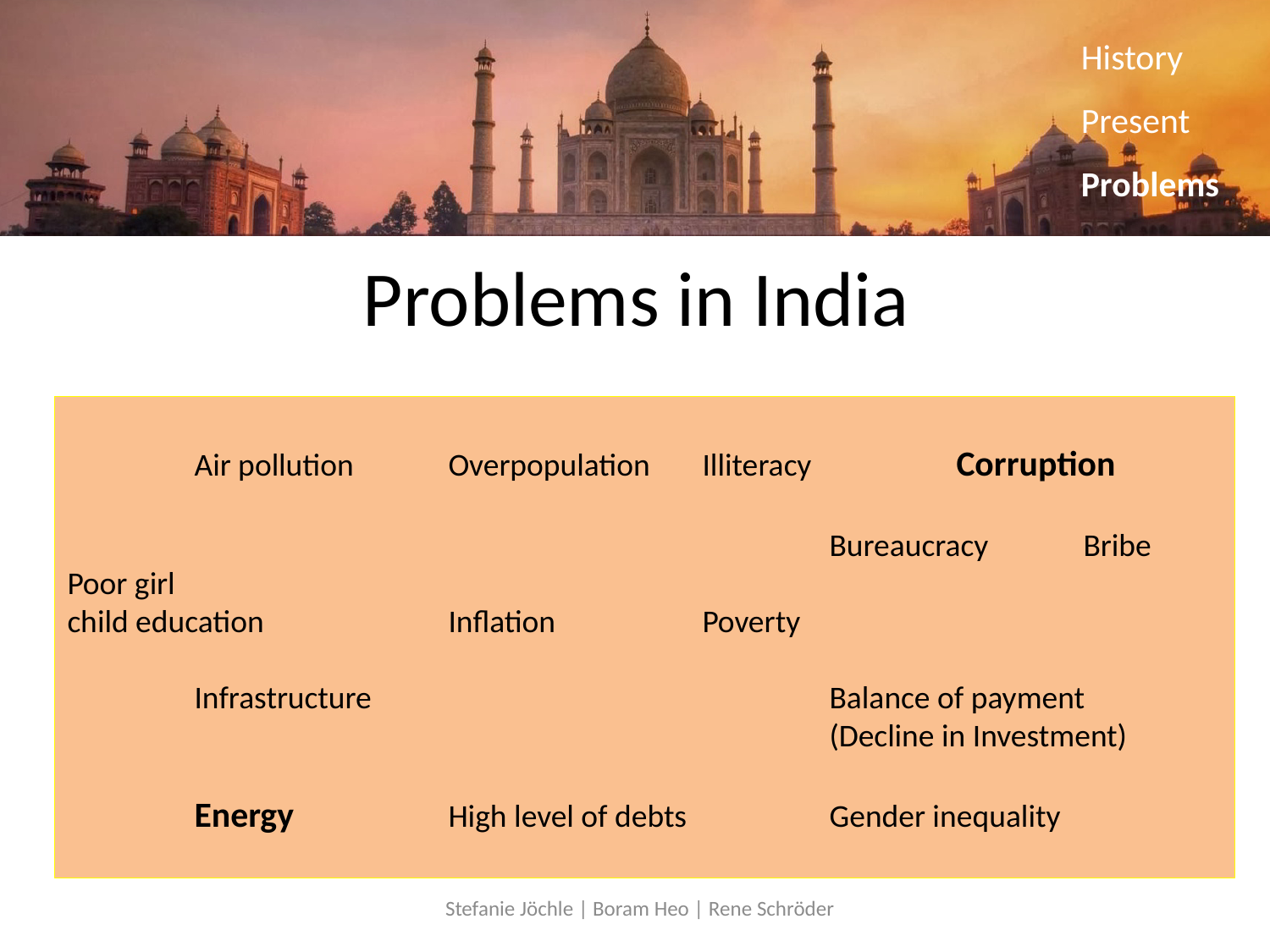

History
Present
Problems
# Problems in India

	Air pollution	Overpopulation 	Illiteracy		Corruption

						Bureaucracy 	Bribe
Poor girl
child education		Inflation		Poverty

	Infrastructure				Balance of payment
						(Decline in Investment)

	Energy		High level of debts		Gender inequality
Stefanie Jöchle | Boram Heo | Rene Schröder